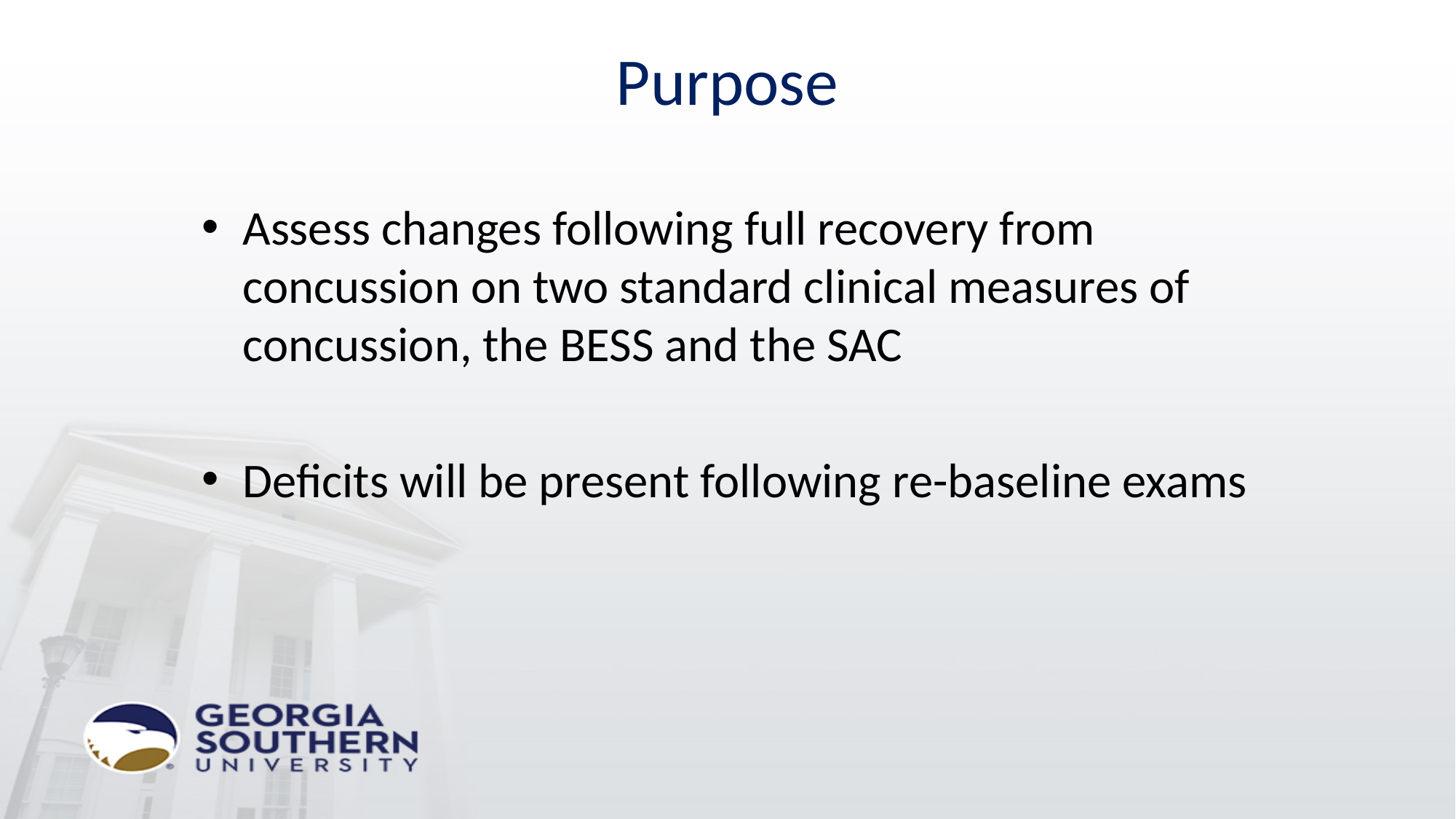

# Purpose
Assess changes following full recovery from concussion on two standard clinical measures of concussion, the BESS and the SAC

Deficits will be present following re-baseline exams